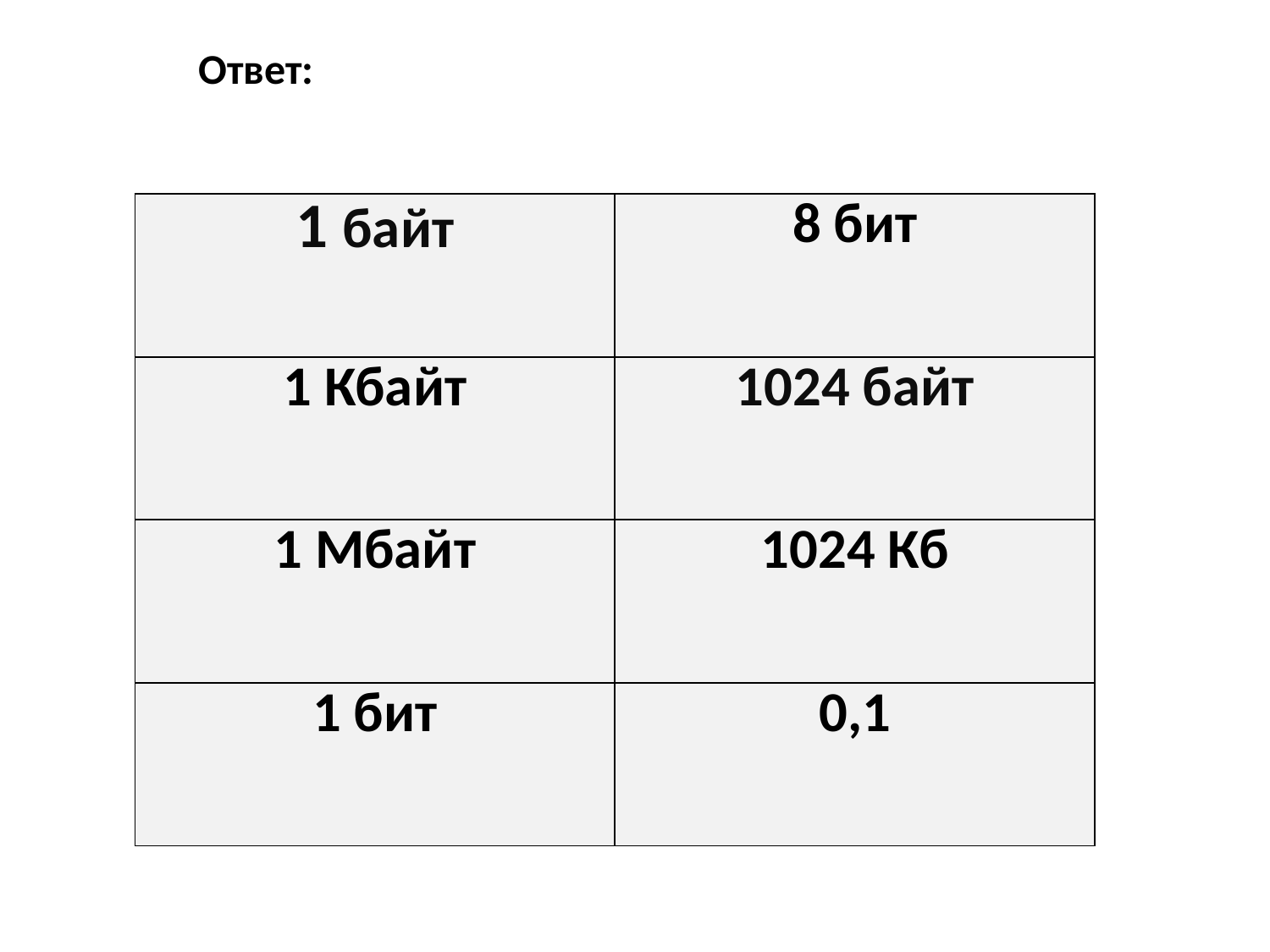

Ответ:
| 1 байт | 8 бит |
| --- | --- |
| 1 Кбайт | 1024 байт |
| 1 Мбайт | 1024 Кб |
| 1 бит | 0,1 |